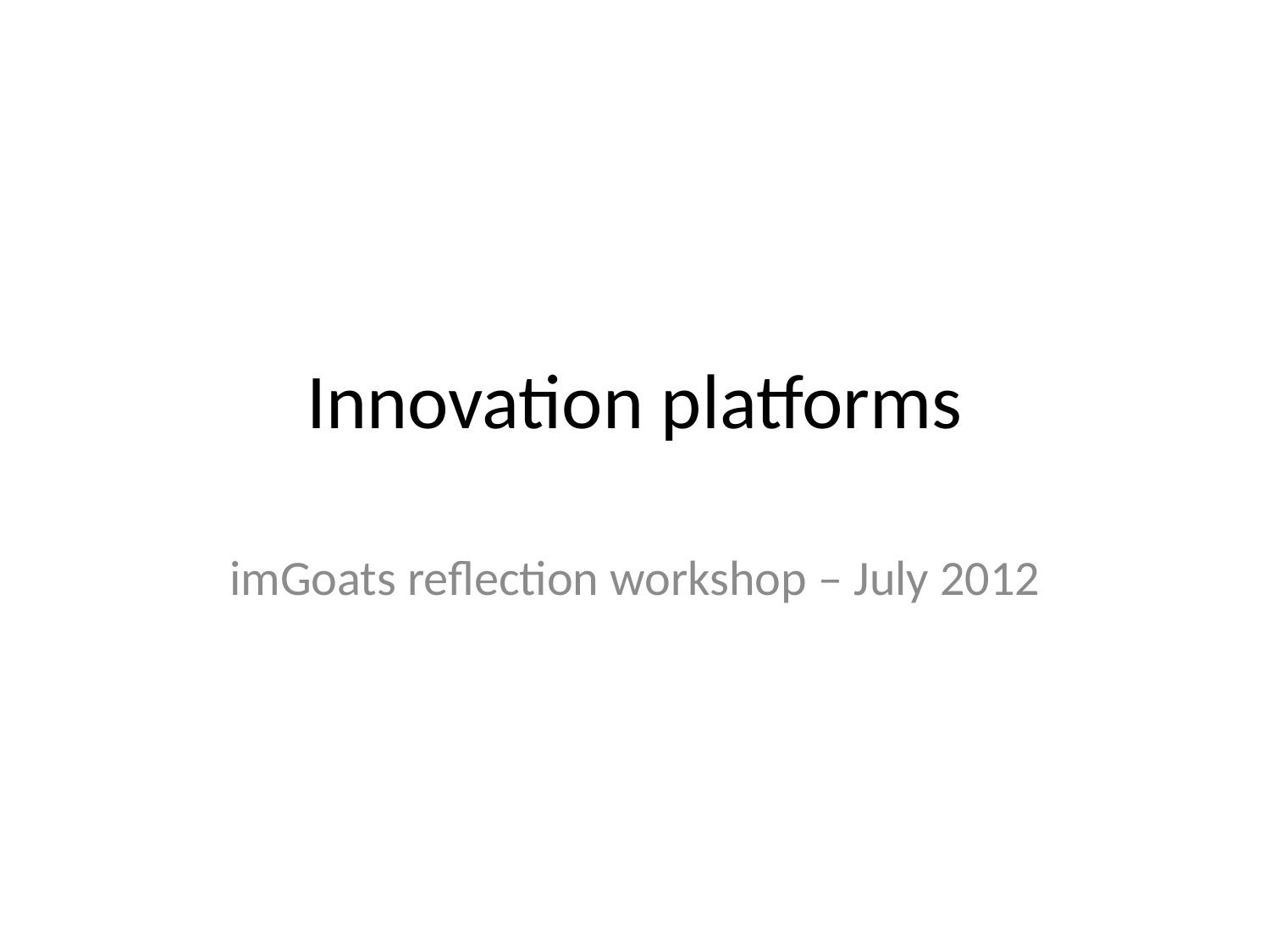

# Innovation platforms
imGoats reflection workshop – July 2012